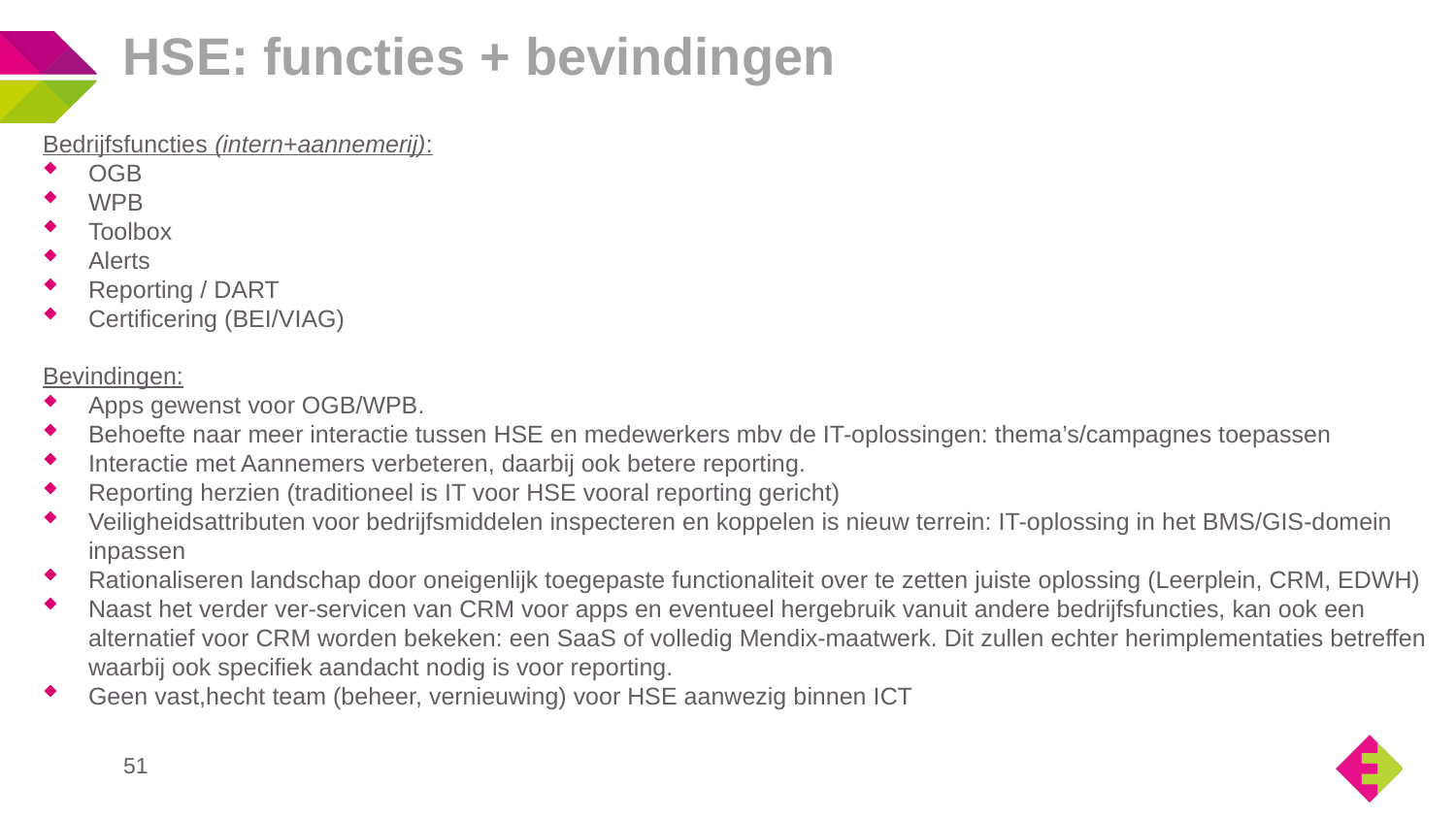

# HSE: functies + bevindingen
Bedrijfsfuncties (intern+aannemerij):
OGB
WPB
Toolbox
Alerts
Reporting / DART
Certificering (BEI/VIAG)

Bevindingen:
Apps gewenst voor OGB/WPB.
Behoefte naar meer interactie tussen HSE en medewerkers mbv de IT-oplossingen: thema’s/campagnes toepassen
Interactie met Aannemers verbeteren, daarbij ook betere reporting.
Reporting herzien (traditioneel is IT voor HSE vooral reporting gericht)
Veiligheidsattributen voor bedrijfsmiddelen inspecteren en koppelen is nieuw terrein: IT-oplossing in het BMS/GIS-domein inpassen
Rationaliseren landschap door oneigenlijk toegepaste functionaliteit over te zetten juiste oplossing (Leerplein, CRM, EDWH)
Naast het verder ver-servicen van CRM voor apps en eventueel hergebruik vanuit andere bedrijfsfuncties, kan ook een alternatief voor CRM worden bekeken: een SaaS of volledig Mendix-maatwerk. Dit zullen echter herimplementaties betreffen waarbij ook specifiek aandacht nodig is voor reporting.
Geen vast,hecht team (beheer, vernieuwing) voor HSE aanwezig binnen ICT